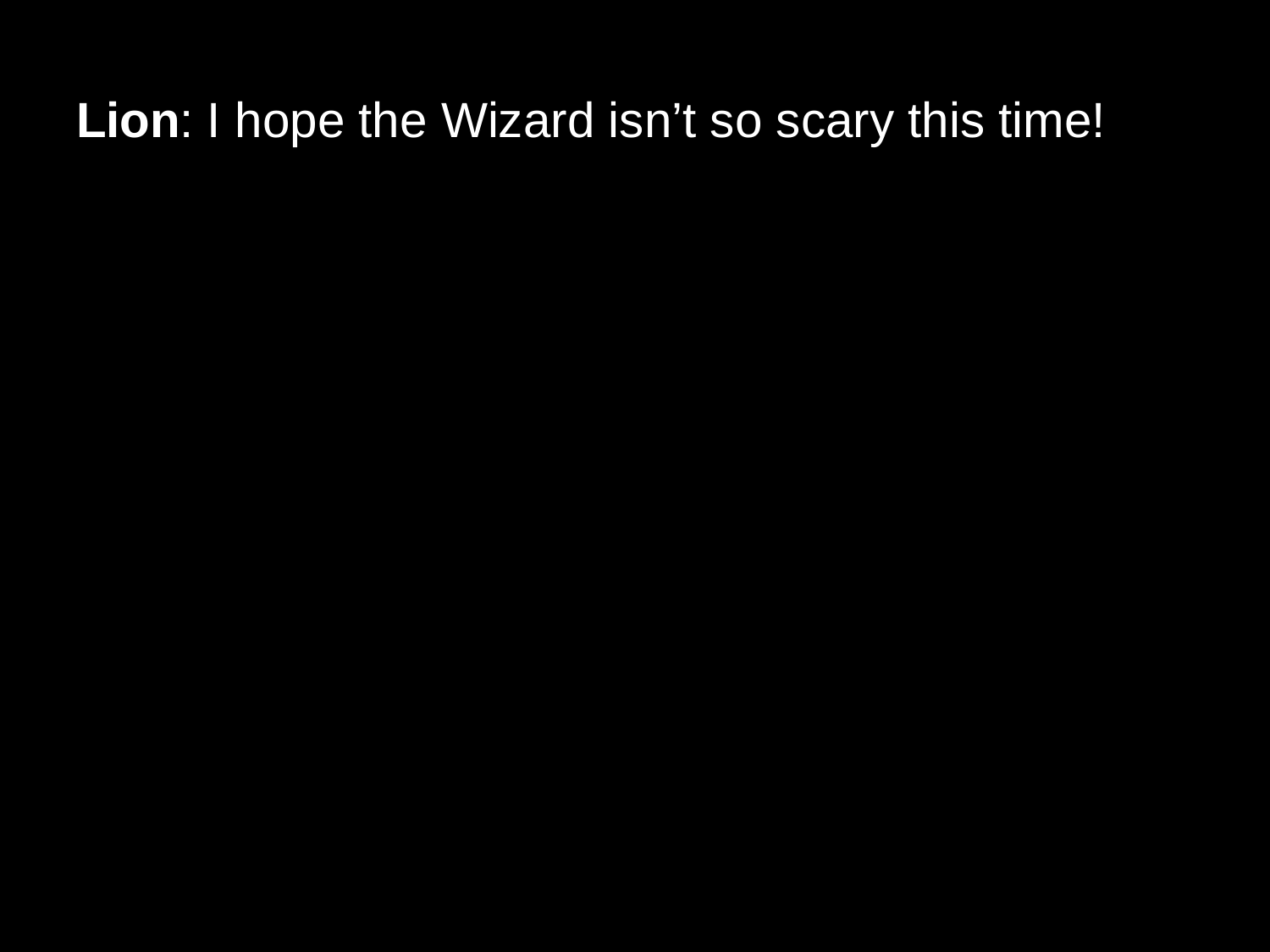

# Lion: I hope the Wizard isn’t so scary this time!